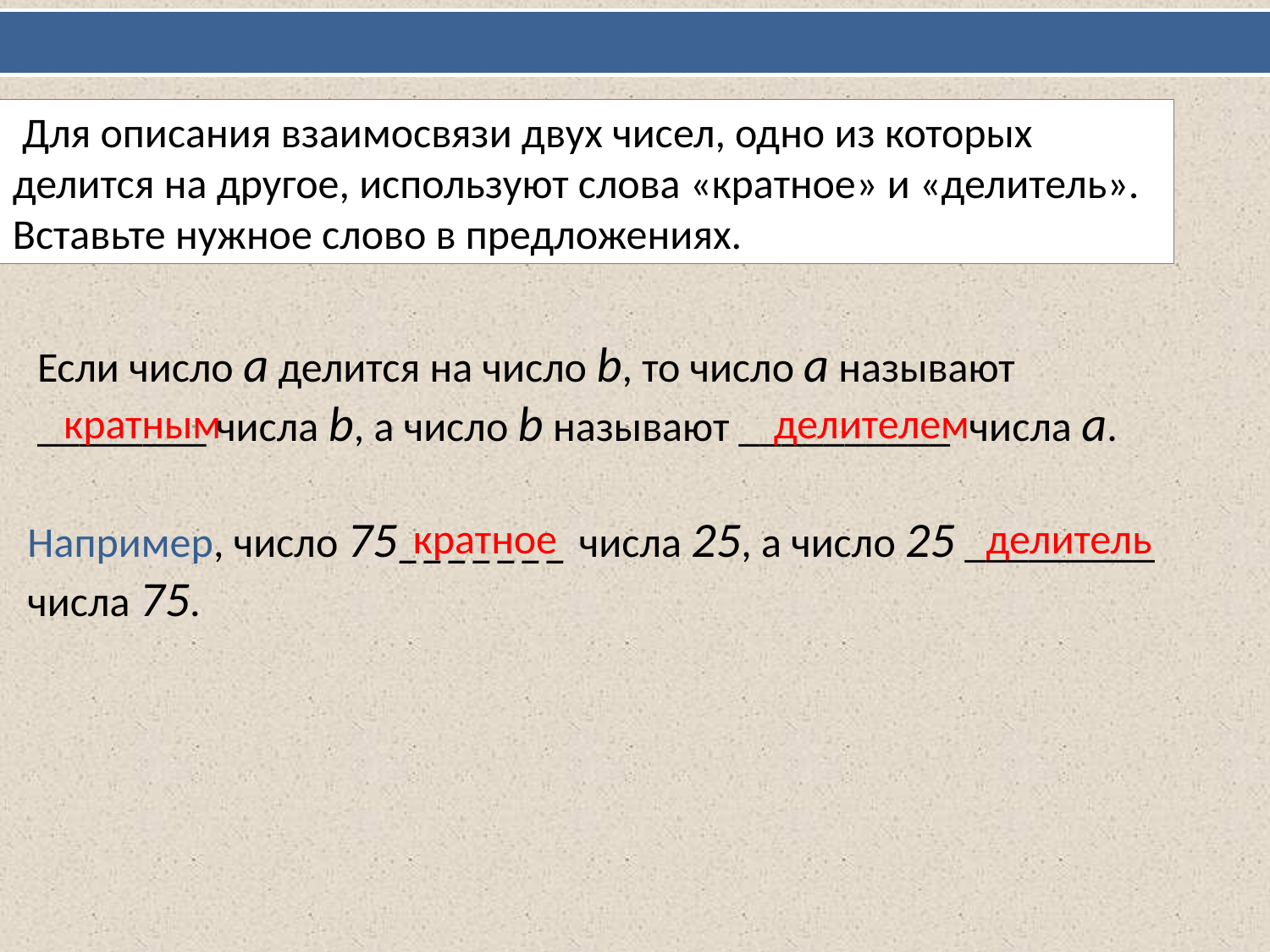

Для описания взаимосвязи двух чисел, одно из которых делится на другое, используют слова «кратное» и «делитель». Вставьте нужное слово в предложениях.
Если число а делится на число b, то число а называют
________ числа b, а число b называют __________  числа а.
кратным                                                          делителем
Например, число 75_______ числа 25, а число 25 _________  числа 75.
                                        кратное                                             делитель